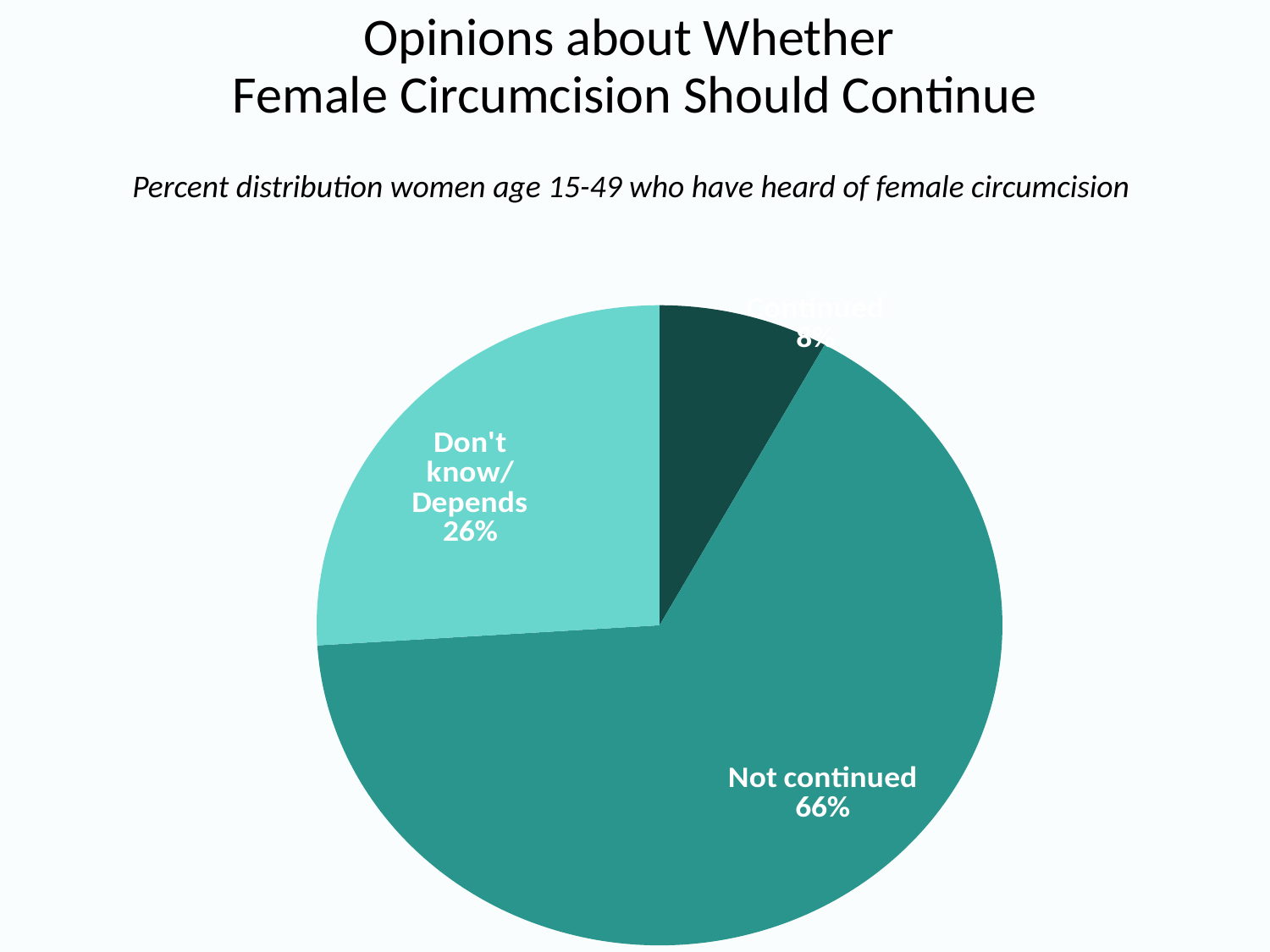

# Opinions about Whether Female Circumcision Should Continue
Percent distribution women age 15-49 who have heard of female circumcision

### Chart

| Category | Women |
|---|---|
| Continued | 8.0 |
| Not continued | 66.0 |
| Don't know/Depends | 26.0 |